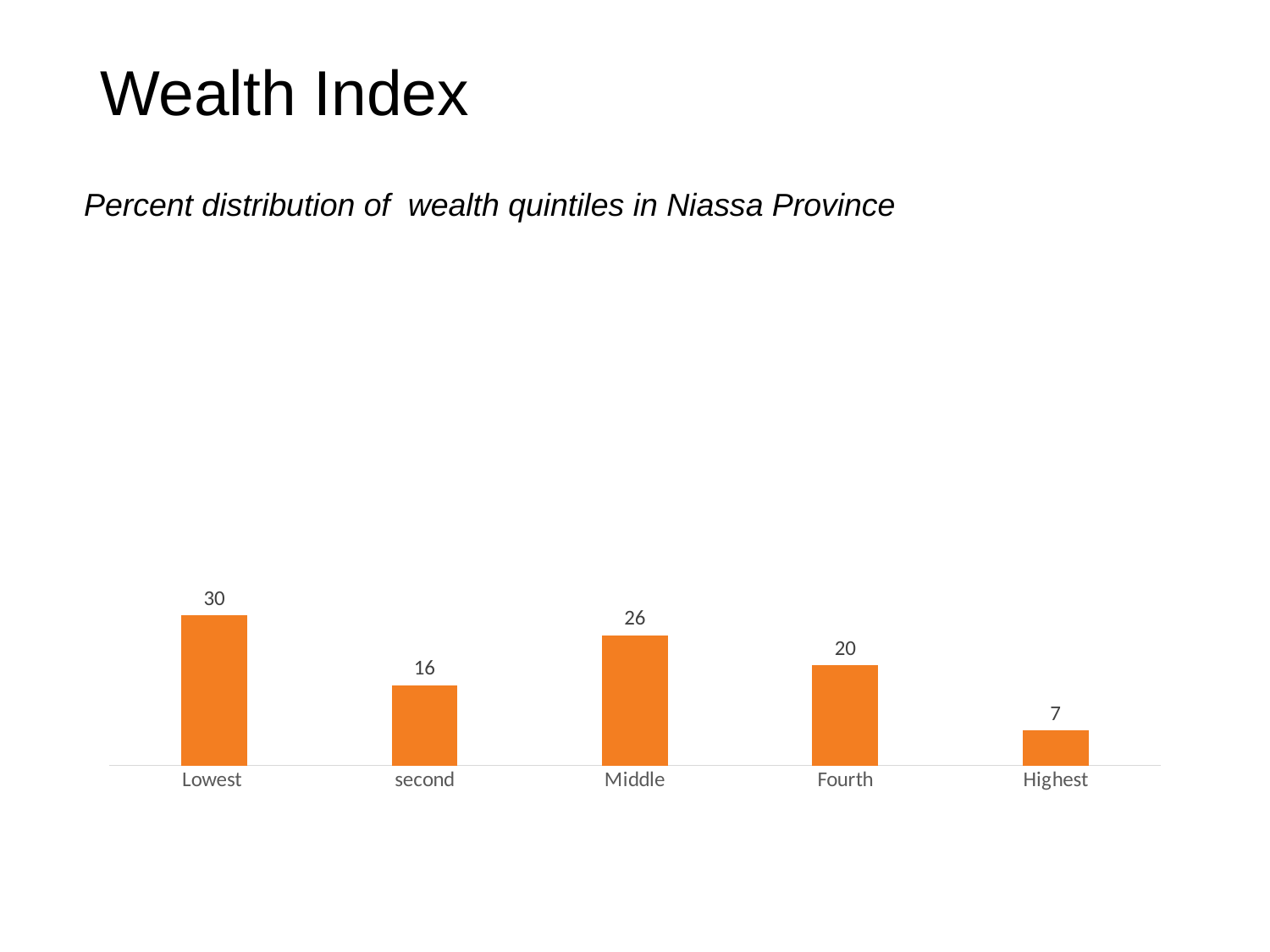

# Wealth Index
Percent distribution of  wealth quintiles in Niassa Province

### Chart

| Category | Series 1 |
|---|---|
| Lowest  | 30.0 |
| second | 16.0 |
| Middle | 26.0 |
| Fourth | 20.0 |
| Highest | 7.0 |